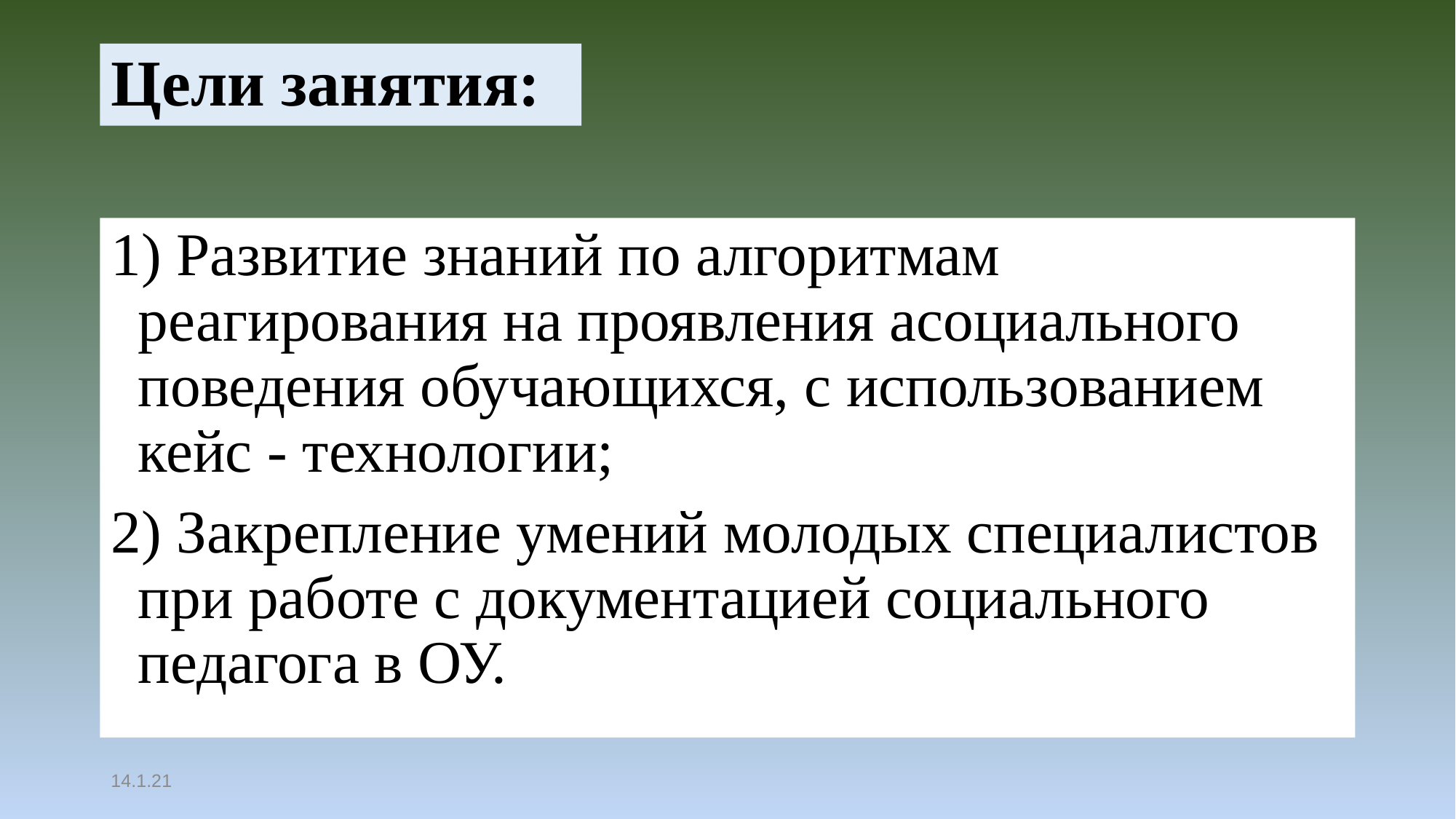

# Цели занятия:
1) Развитие знаний по алгоритмам реагирования на проявления асоциального поведения обучающихся, с использованием кейс - технологии;
2) Закрепление умений молодых специалистов при работе с документацией социального педагога в ОУ.
14.1.21